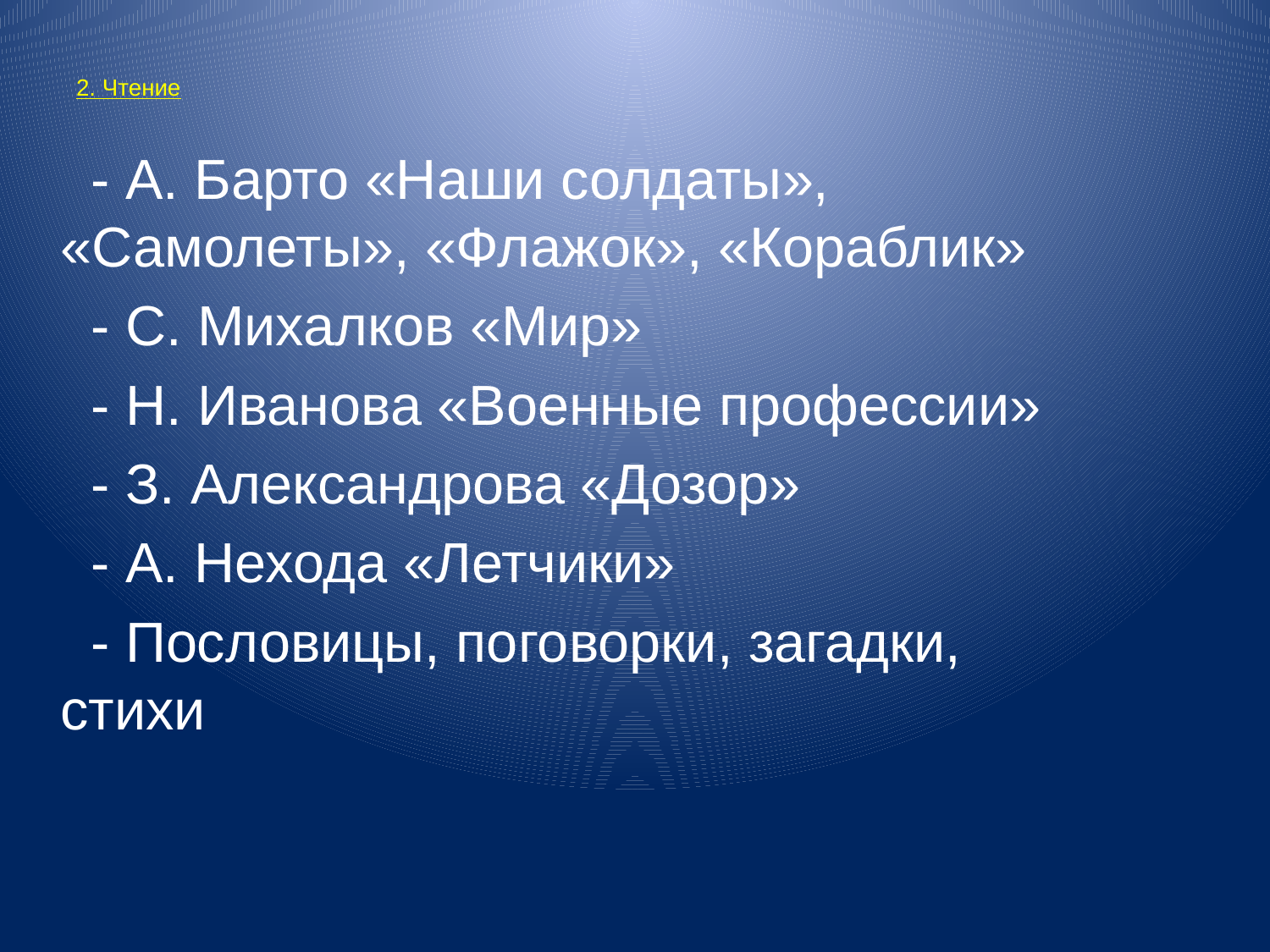

# 2. Чтение
     - А. Барто «Наши солдаты», «Самолеты», «Флажок», «Кораблик»
     - С. Михалков «Мир»
     - Н. Иванова «Военные профессии»
     - З. Александрова «Дозор»
     - А. Нехода «Летчики»
     - Пословицы, поговорки, загадки, стихи